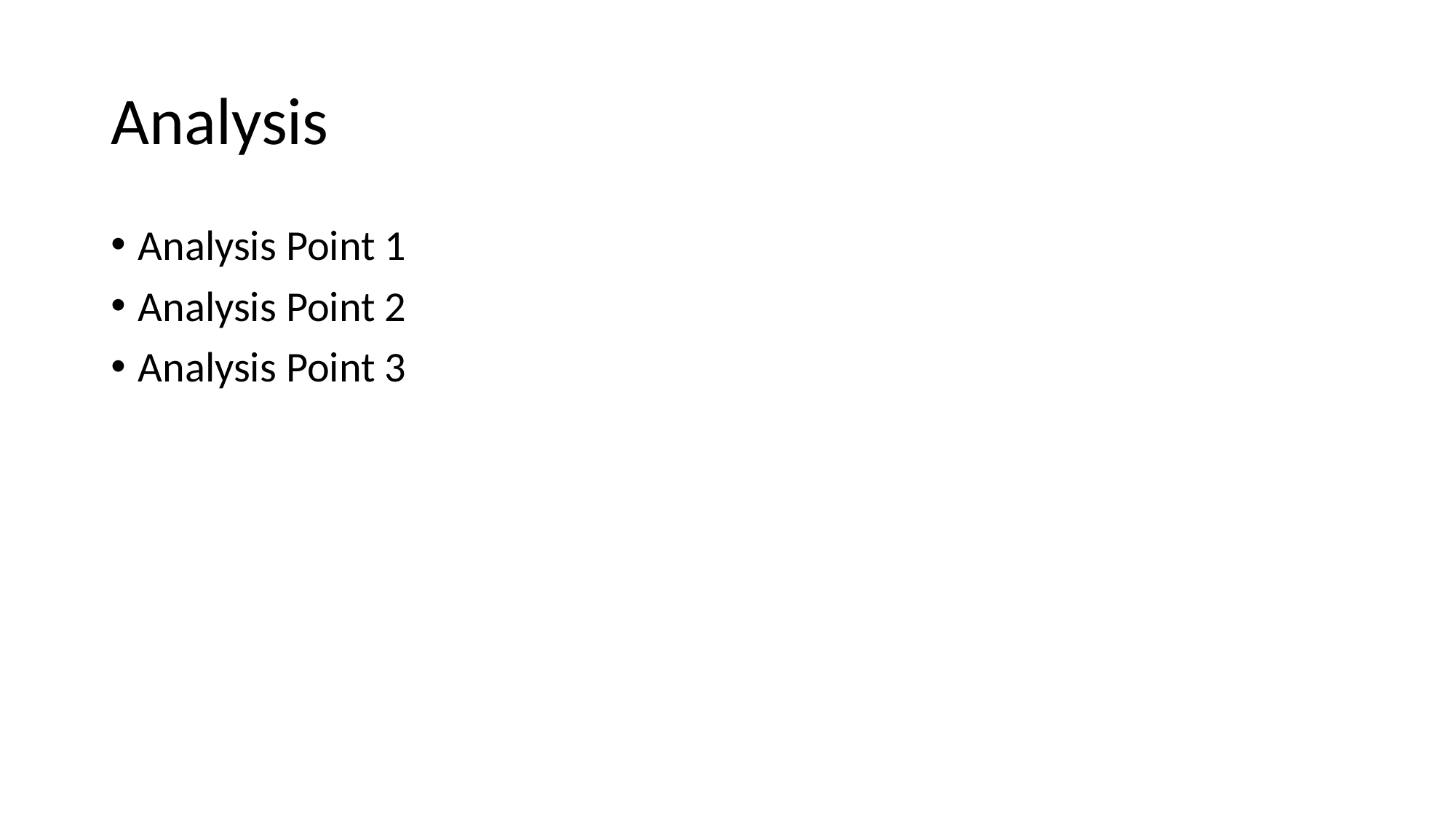

# Analysis
Analysis Point 1
Analysis Point 2
Analysis Point 3